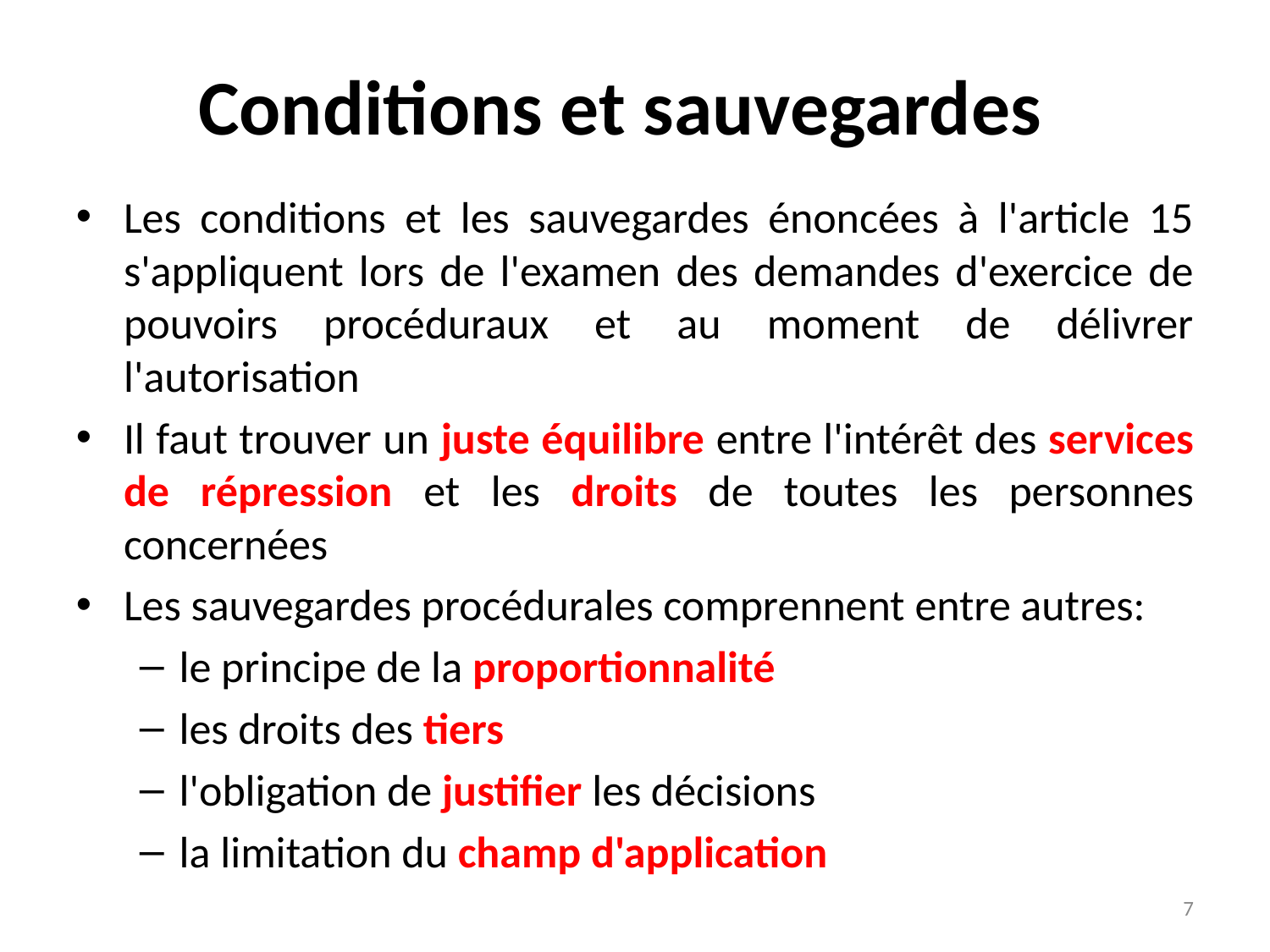

# Conditions et sauvegardes
Les conditions et les sauvegardes énoncées à l'article 15 s'appliquent lors de l'examen des demandes d'exercice de pouvoirs procéduraux et au moment de délivrer l'autorisation
Il faut trouver un juste équilibre entre l'intérêt des services de répression et les droits de toutes les personnes concernées
Les sauvegardes procédurales comprennent entre autres:
le principe de la proportionnalité
les droits des tiers
l'obligation de justifier les décisions
la limitation du champ d'application
7